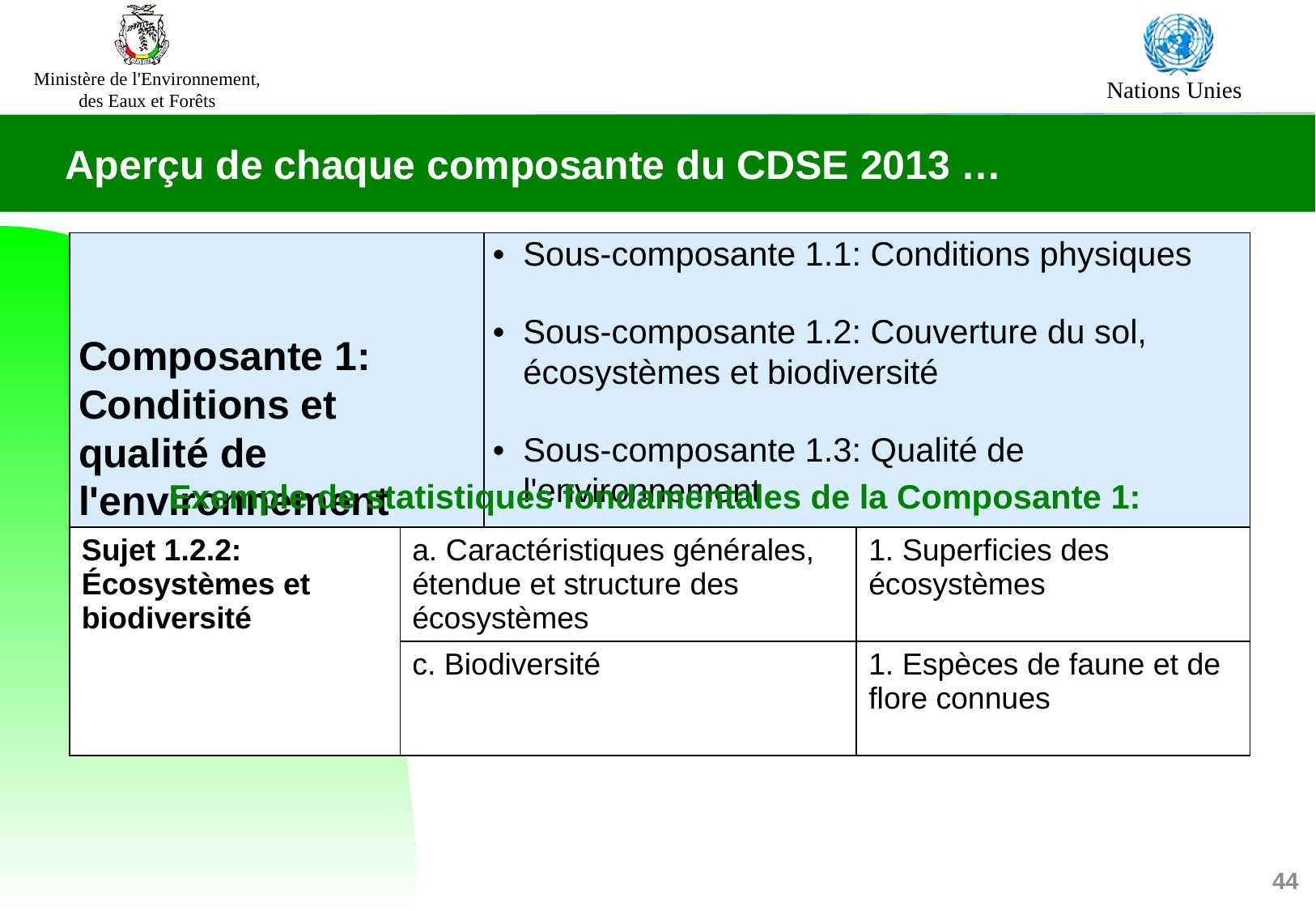

Aperçu de chaque composante du CDSE 2013 …
| Composante 1: Conditions et qualité de l'environnement | Sous-composante 1.1: Conditions physiques |
| --- | --- |
|  | Sous-composante 1.2: Couverture du sol, écosystèmes et biodiversité |
|  | Sous-composante 1.3: Qualité de l'environnement |
Exemple de statistiques fondamentales de la Composante 1:
| Sujet 1.2.2: Écosystèmes et biodiversité | a. Caractéristiques générales, étendue et structure des écosystèmes | 1. Superficies des écosystèmes |
| --- | --- | --- |
|  | c. Biodiversité | 1. Espèces de faune et de flore connues |
44